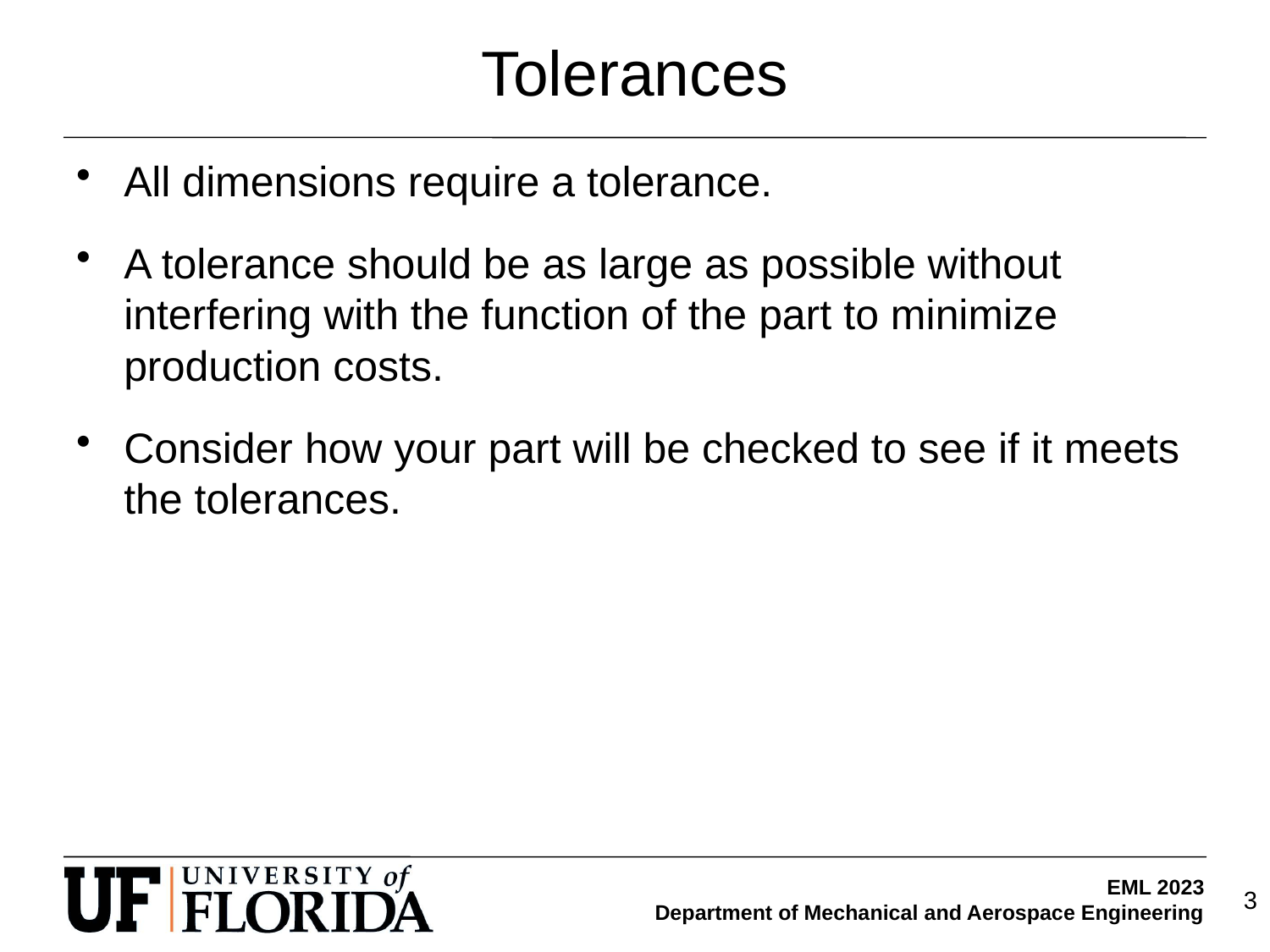

# Tolerances
All dimensions require a tolerance.
A tolerance should be as large as possible without interfering with the function of the part to minimize production costs.
Consider how your part will be checked to see if it meets the tolerances.

3